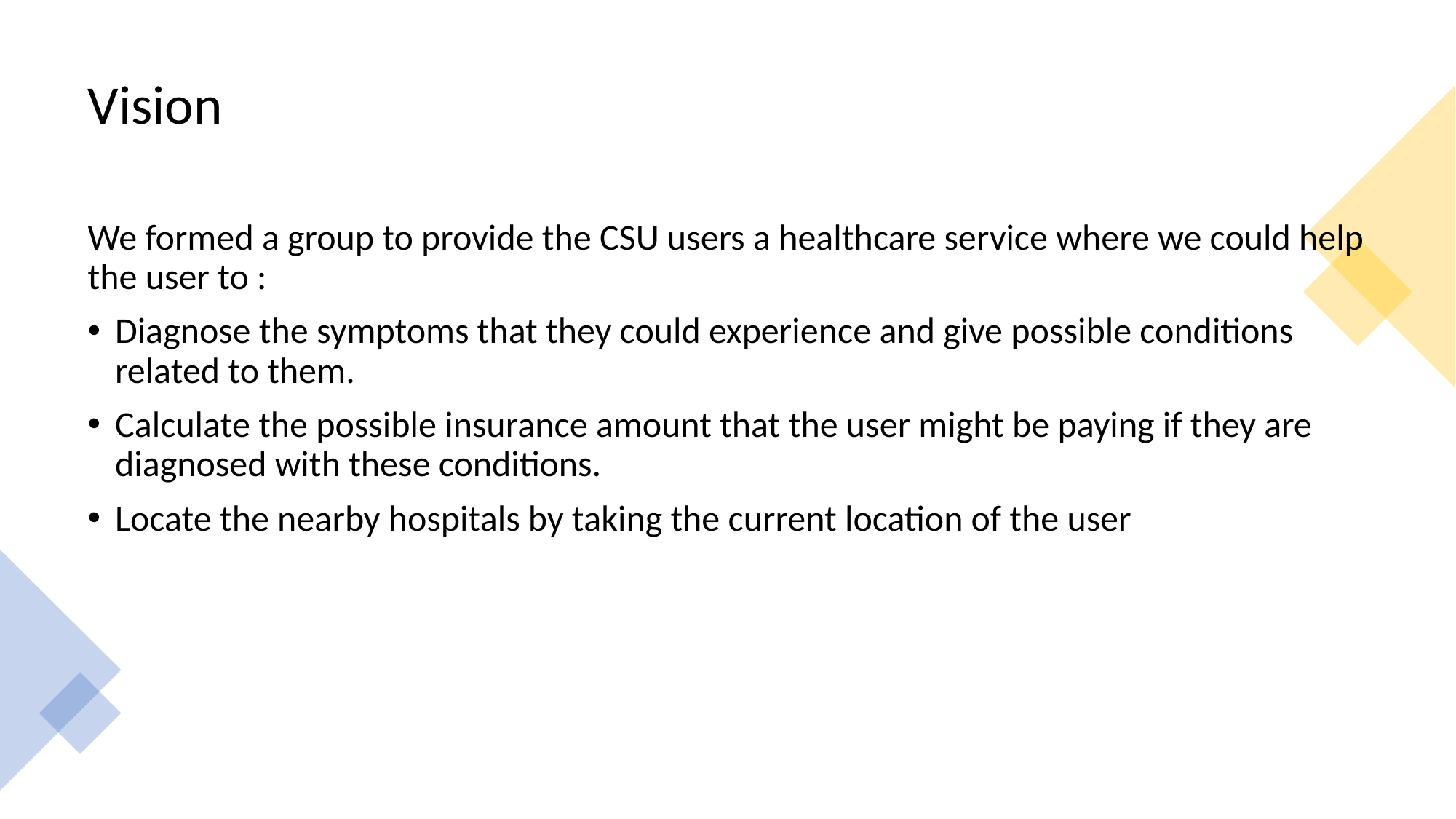

# Vision

We formed a group to provide the CSU users a healthcare service where we could help the user to :
Diagnose the symptoms that they could experience and give possible conditions related to them.
Calculate the possible insurance amount that the user might be paying if they are diagnosed with these conditions.
Locate the nearby hospitals by taking the current location of the user